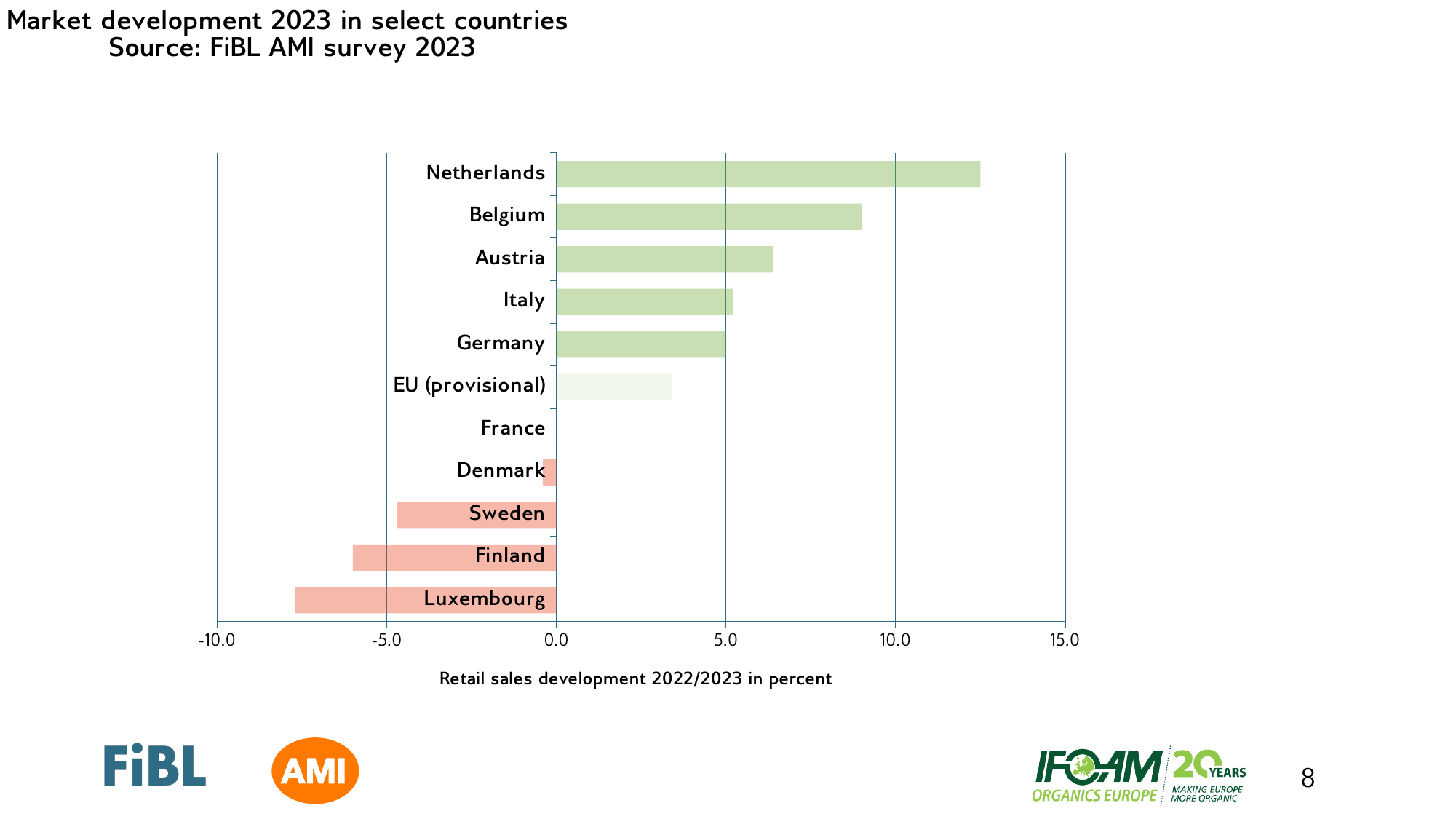

### Chart: Market development 2023 in select countries
Source: FiBL AMI survey 2023

| Category | 2023 |
|---|---|
| Luxembourg | -7.7 |
| Finland | -6.0 |
| Sweden | -4.7 |
| Denmark | -0.4 |
| France | 0.0 |
| EU (provisional) | 3.4 |
| Germany | 5.0 |
| Italy | 5.2 |
| Austria | 6.4 |
| Belgium | 9.0 |
| Netherlands | 12.5 |